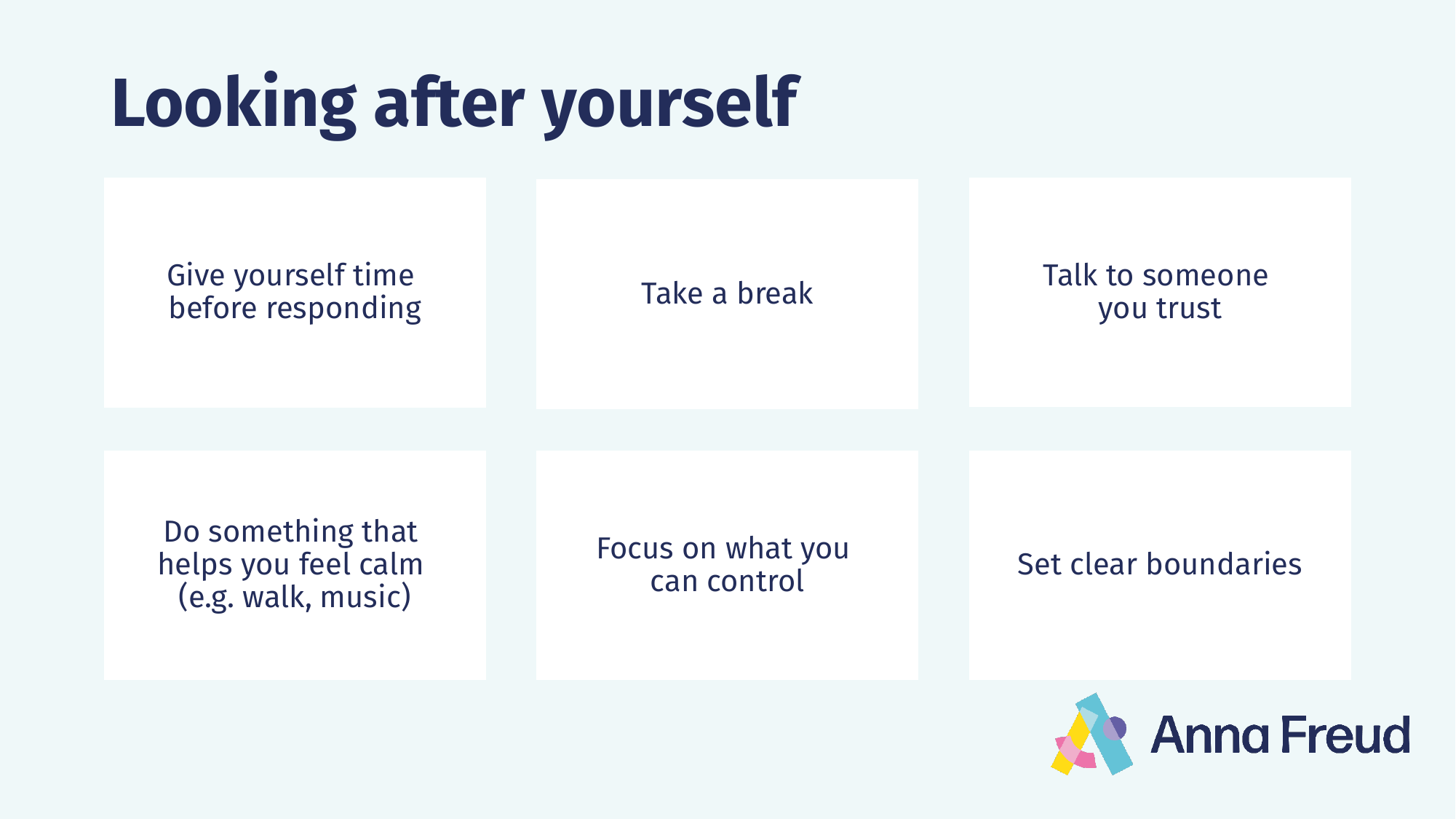

# Looking after yourself

Talk to someone
you trust

Give yourself time
before responding

Take a break

Do something that
helps you feel calm
(e.g. walk, music)

Focus on what you
can control

Set clear boundaries